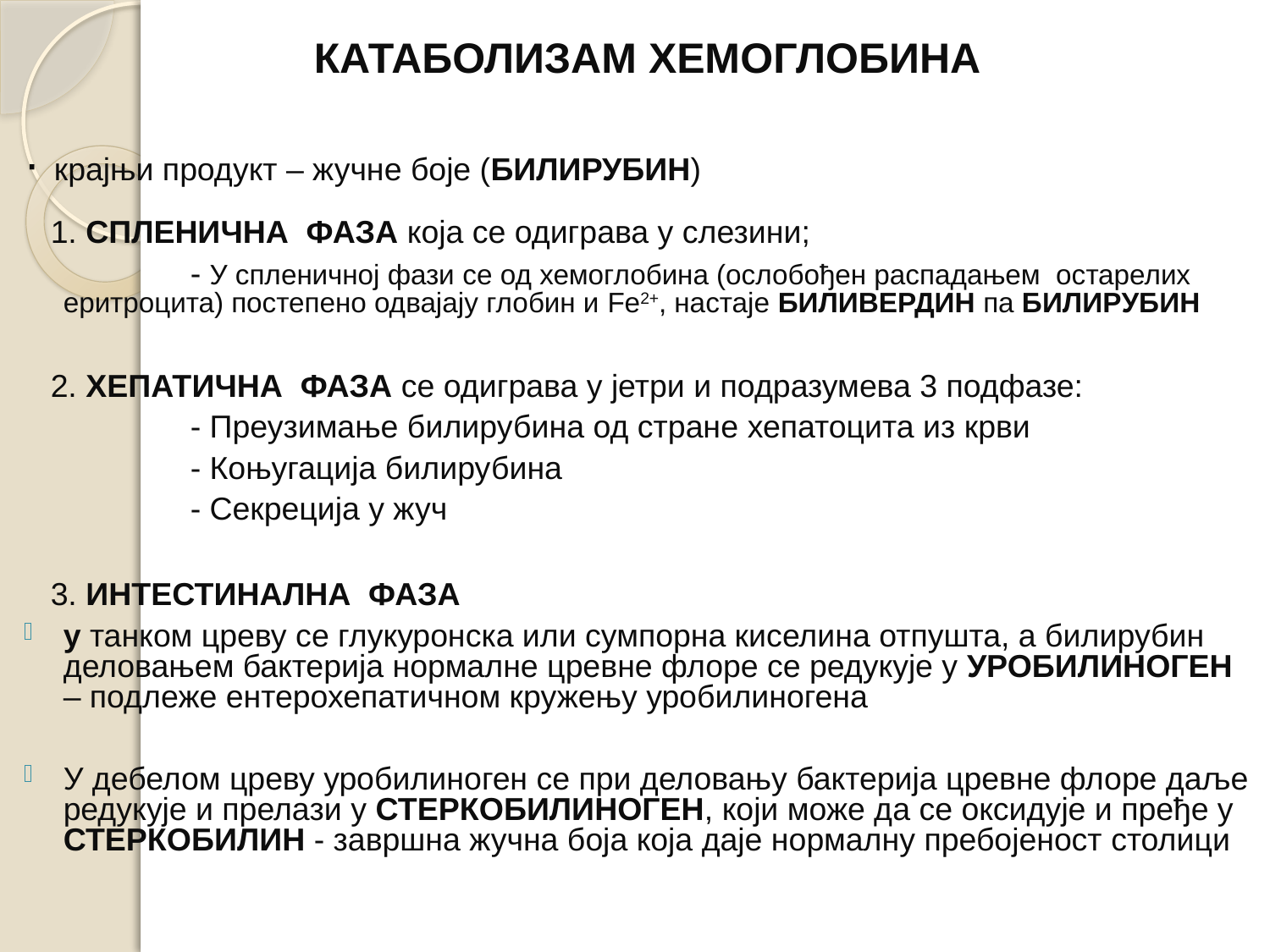

# КАТАБОЛИЗАМ ХЕМОГЛОБИНА
· крајњи продукт – жучне боје (БИЛИРУБИН)

   1. СПЛЕНИЧНА  ФАЗА која се одиграва у слезини;
		- У спленичној фази се од хемоглобина (ослобођен распадањем  остарелих еритроцита) постепено одвајају глобин и Fe2+, настаје БИЛИВЕРДИН па БИЛИРУБИН

   2. ХЕПАТИЧНА  ФАЗА се одиграва у јетри и подразумева 3 подфазе:
		- Преузимање билирубина од стране хепатоцита из крви
		- Коњугација билирубина
		- Секреција у жуч

   3. ИНТЕСТИНАЛНА  ФАЗА
у танком цреву се глукуронска или сумпорна киселина отпушта, а билирубин деловањем бактерија нормалне цревне флоре се редукује у УРОБИЛИНОГЕН – подлеже ентерохепатичном кружењу уробилиногена

У дебелом цреву уробилиноген се при деловању бактерија цревне флоре даље редукује и прелази у СТЕРКОБИЛИНОГЕН, који може да се оксидује и пређе у СТЕРКОБИЛИН - завршна жучна боја која даје нормалну пребојеност столици